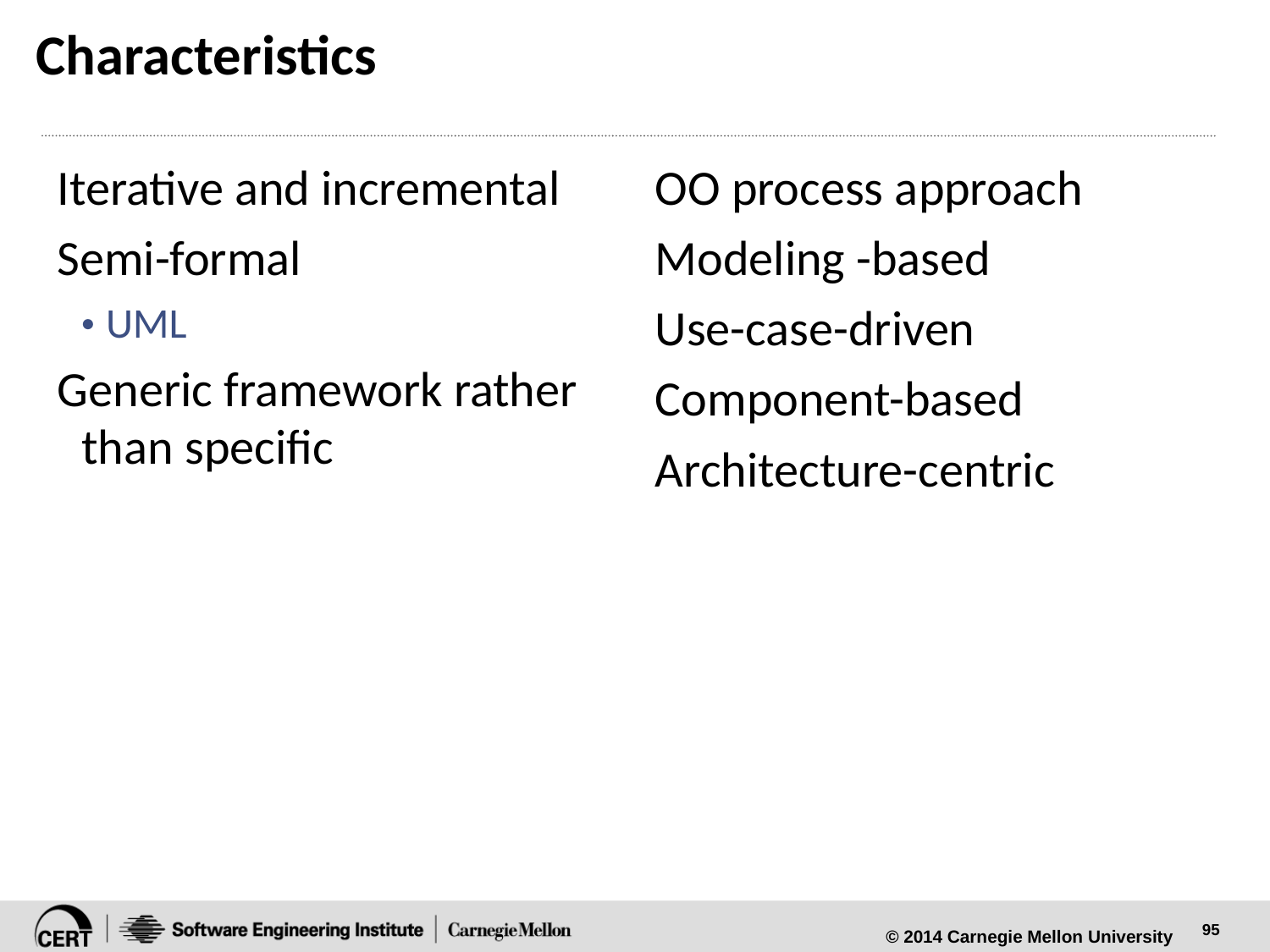

# Characteristics
Iterative and incremental
Semi-formal
UML
Generic framework rather than specific

OO process approach
Modeling -based
Use-case-driven
Component-based
Architecture-centric